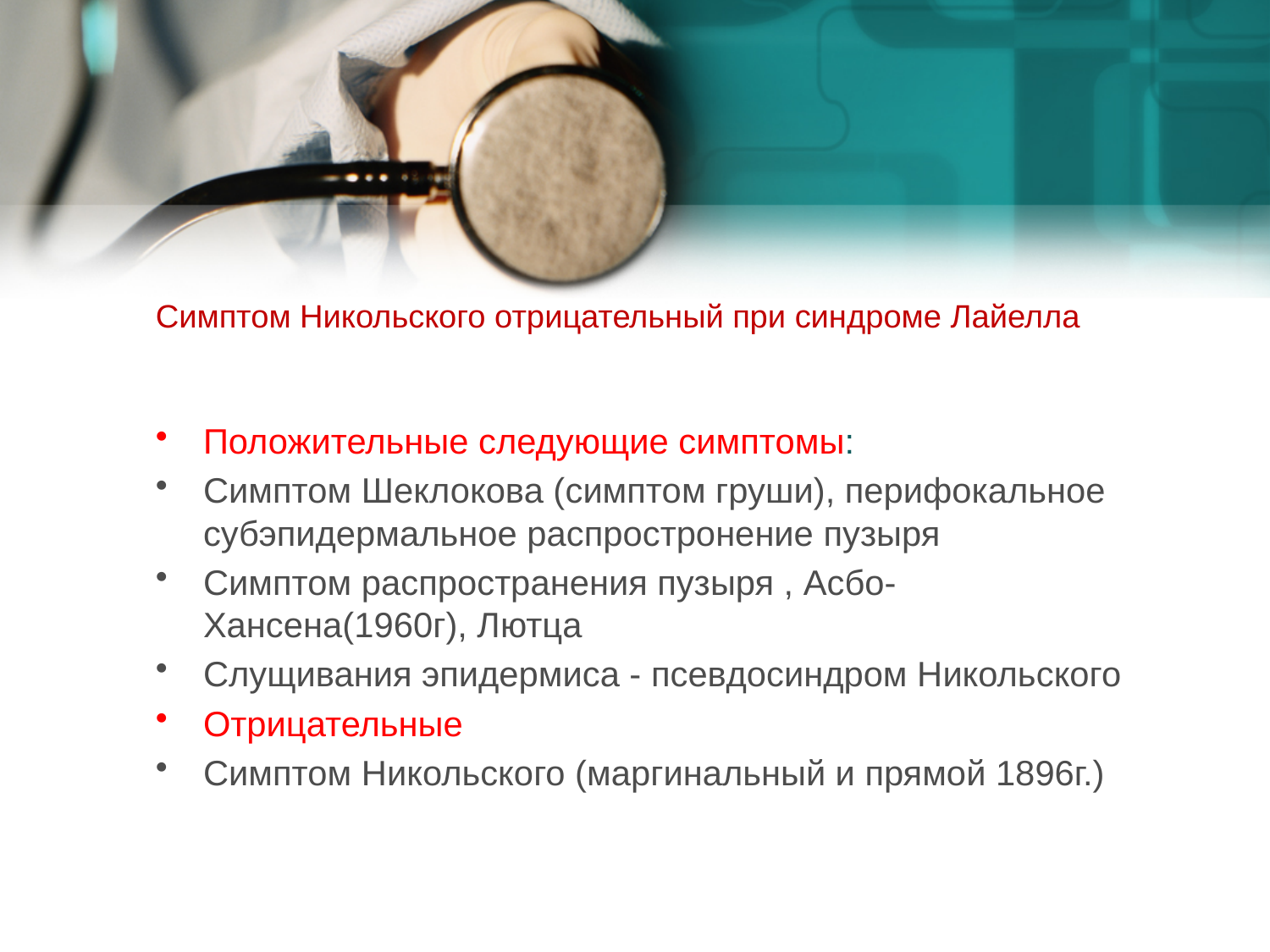

# Симптом Никольского отрицательный при синдроме Лайелла
Положительные следующие симптомы:
Симптом Шеклокова (симптом груши), перифокальное субэпидермальное распростронение пузыря
Симптом распространения пузыря , Асбо-Хансена(1960г), Лютца
Слущивания эпидермиса - псевдосиндром Никольского
Отрицательные
Симптом Никольского (маргинальный и прямой 1896г.)